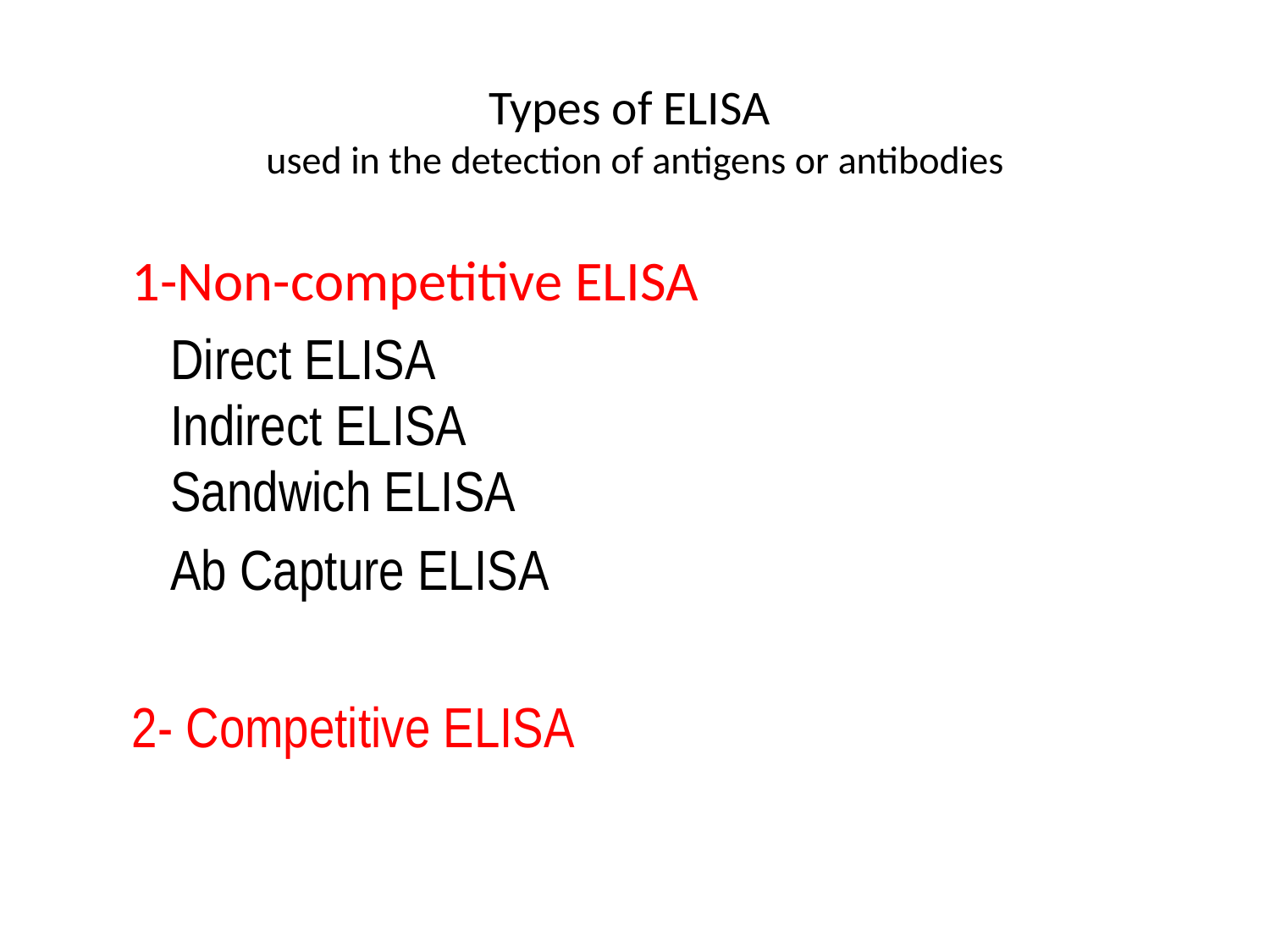

Labeling technique

# Types of ELISA used in the detection of antigens or antibodies

1-Non-competitive ELISA
   Direct ELISA
   Indirect ELISA
   Sandwich ELISA
   Ab Capture ELISA

2- Competitive ELISA